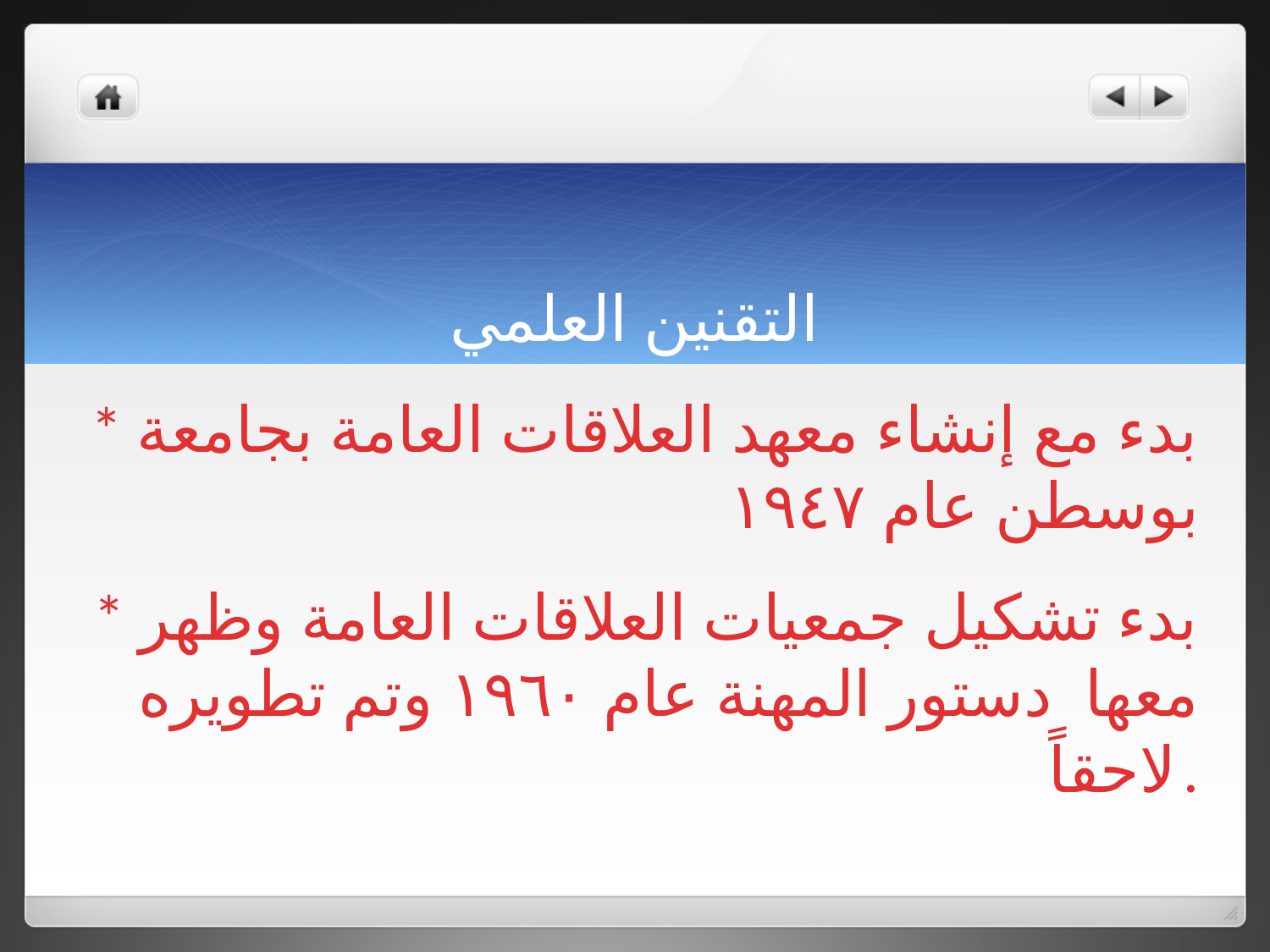

# التقنين العلمي
* بدء مع إنشاء معهد العلاقات العامة بجامعة بوسطن عام ١٩٤٧
* بدء تشكيل جمعيات العلاقات العامة وظهر معها  دستور المهنة عام ١٩٦٠ وتم تطويره لاحقاً.